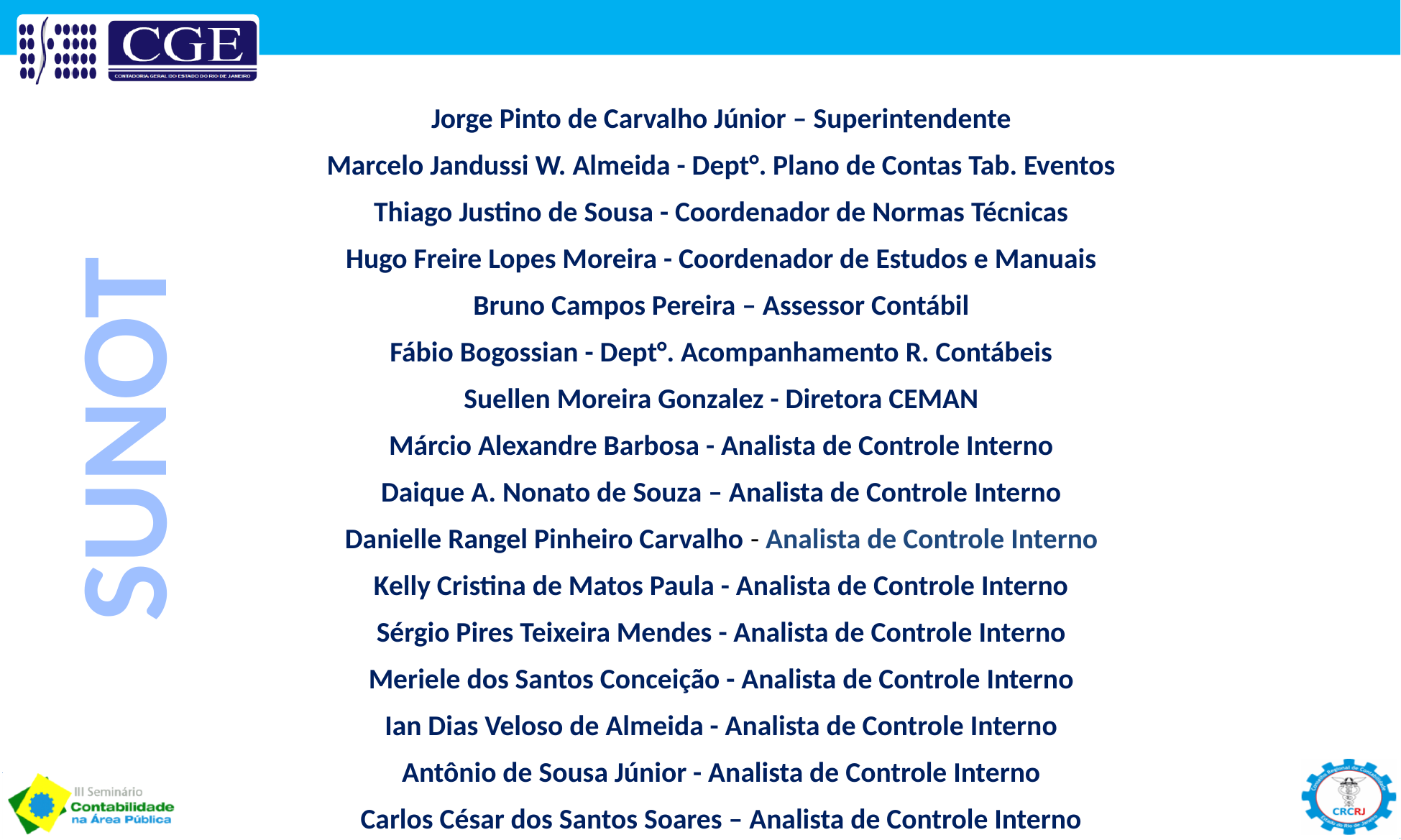

Jorge Pinto de Carvalho Júnior – Superintendente

Marcelo Jandussi W. Almeida - Dept°. Plano de Contas Tab. Eventos

Thiago Justino de Sousa - Coordenador de Normas Técnicas

Hugo Freire Lopes Moreira - Coordenador de Estudos e Manuais

Bruno Campos Pereira – Assessor Contábil

Fábio Bogossian - Dept°. Acompanhamento R. Contábeis

Suellen Moreira Gonzalez - Diretora CEMAN

Márcio Alexandre Barbosa - Analista de Controle Interno

Daique A. Nonato de Souza – Analista de Controle Interno

Danielle Rangel Pinheiro Carvalho - Analista de Controle Interno

Kelly Cristina de Matos Paula - Analista de Controle Interno

Sérgio Pires Teixeira Mendes - Analista de Controle Interno

Meriele dos Santos Conceição - Analista de Controle Interno

Ian Dias Veloso de Almeida - Analista de Controle Interno

Antônio de Sousa Júnior - Analista de Controle Interno

Carlos César dos Santos Soares – Analista de Controle Interno

Tânia Maria da Silva - Secretária II

Silvana de Jesus Ferreira - Secretária
SUNOT